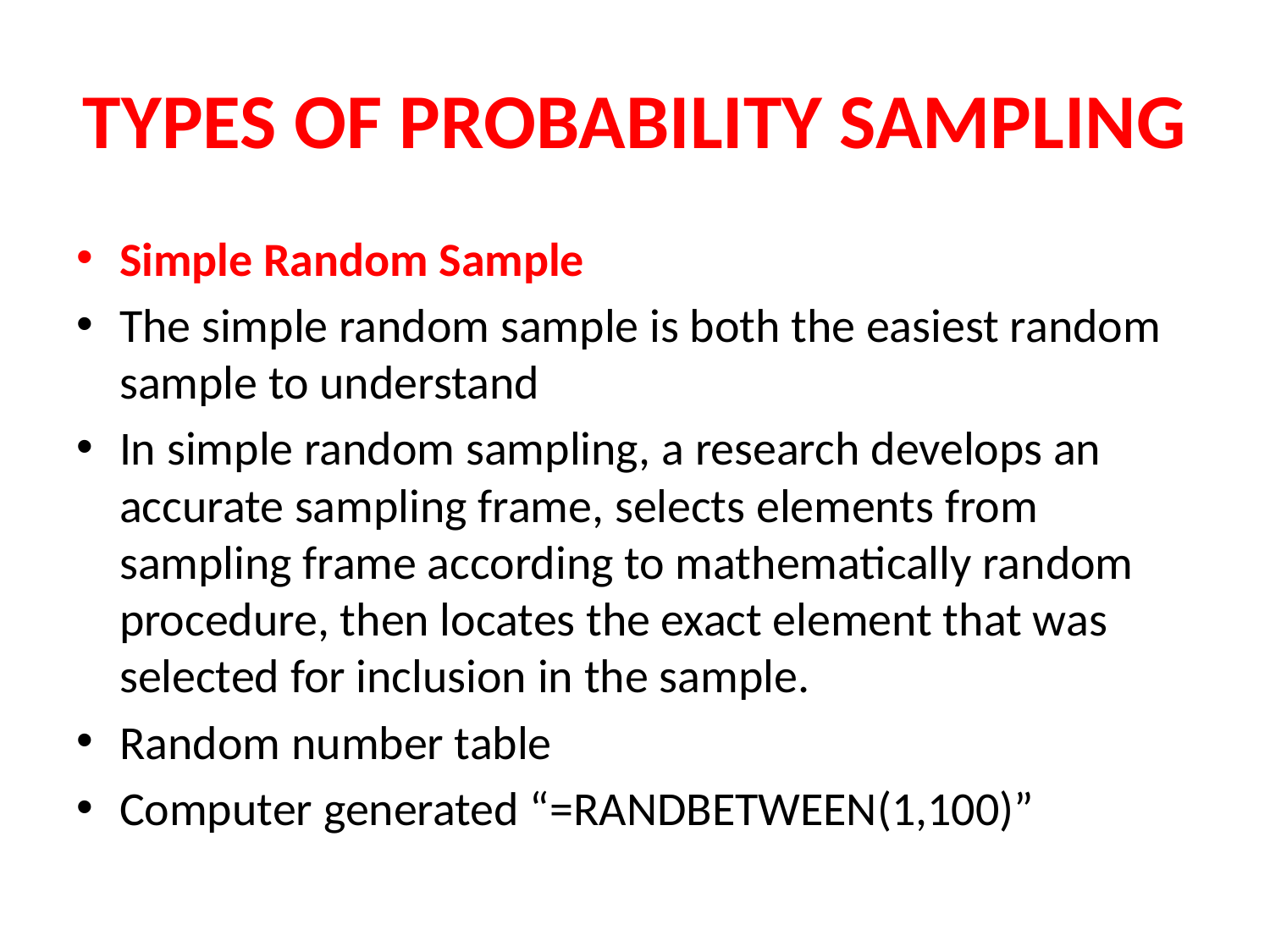

# TYPES OF PROBABILITY SAMPLING
Simple Random Sample
The simple random sample is both the easiest random sample to understand
In simple random sampling, a research develops an accurate sampling frame, selects elements from sampling frame according to mathematically random procedure, then locates the exact element that was selected for inclusion in the sample.
Random number table
Computer generated “=RANDBETWEEN(1,100)”